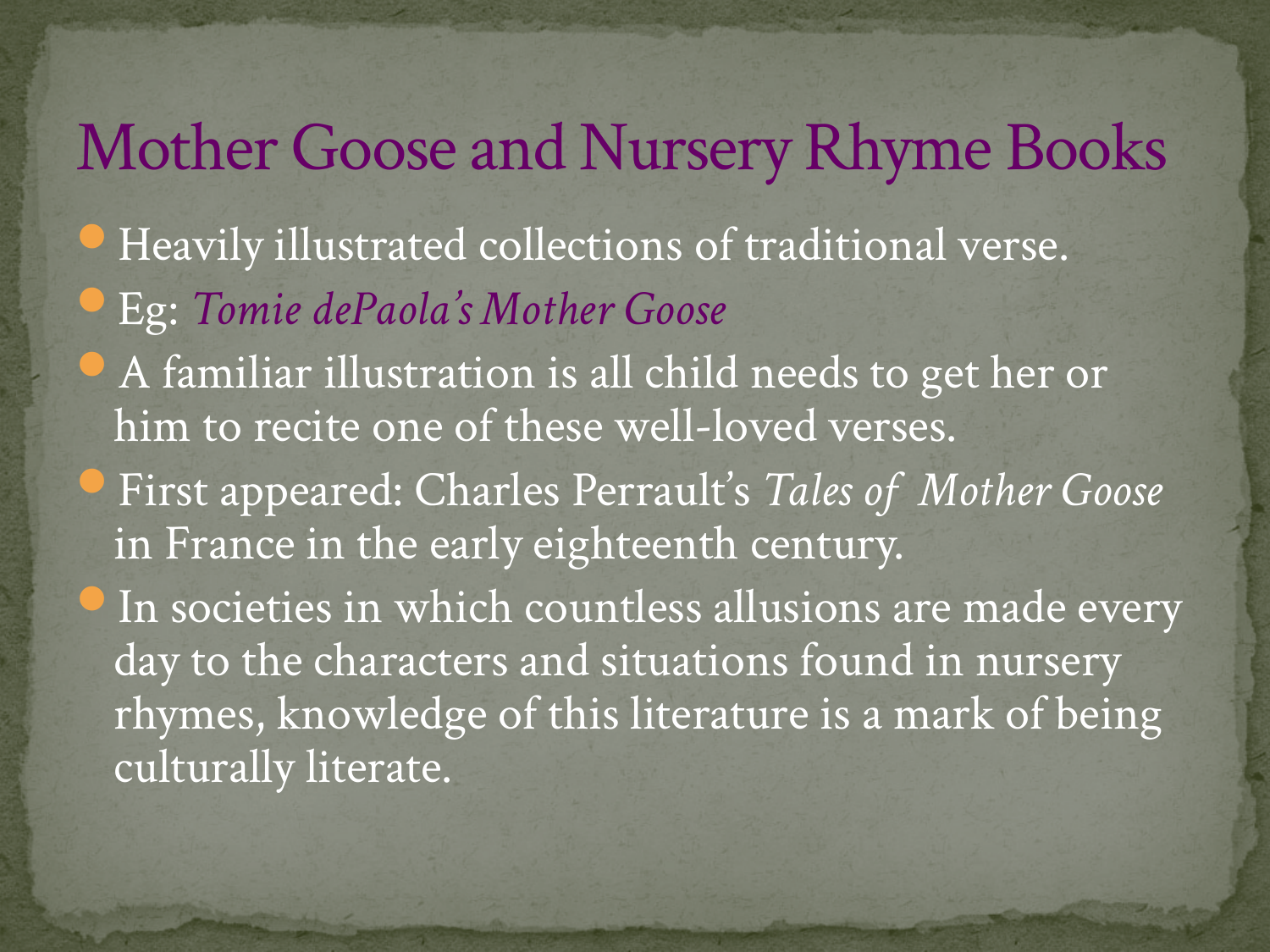

# Mother Goose and Nursery Rhyme Books
Heavily illustrated collections of traditional verse.
Eg: Tomie dePaola’s Mother Goose
A familiar illustration is all child needs to get her or him to recite one of these well-loved verses.
First appeared: Charles Perrault’s Tales of  Mother Goose in France in the early eighteenth century.
In societies in which countless allusions are made every day to the characters and situations found in nursery rhymes, knowledge of this literature is a mark of being culturally literate.